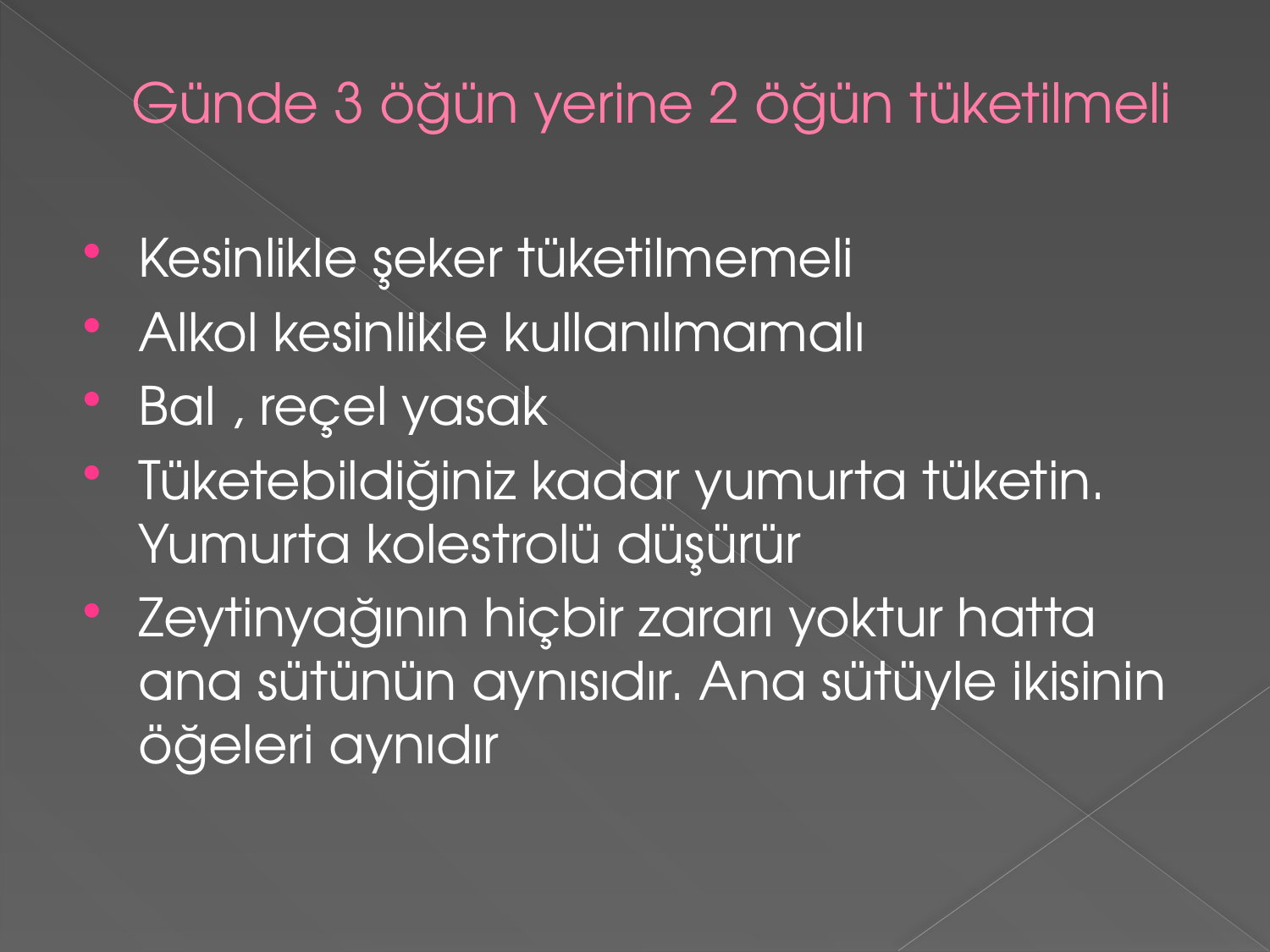

# Günde 3 öğün yerine 2 öğün tüketilmeli
Kesinlikle şeker tüketilmemeli
Alkol kesinlikle kullanılmamalı
Bal , reçel yasak
Tüketebildiğiniz kadar yumurta tüketin. Yumurta kolestrolü düşürür
Zeytinyağının hiçbir zararı yoktur hatta ana sütünün aynısıdır. Ana sütüyle ikisinin öğeleri aynıdır